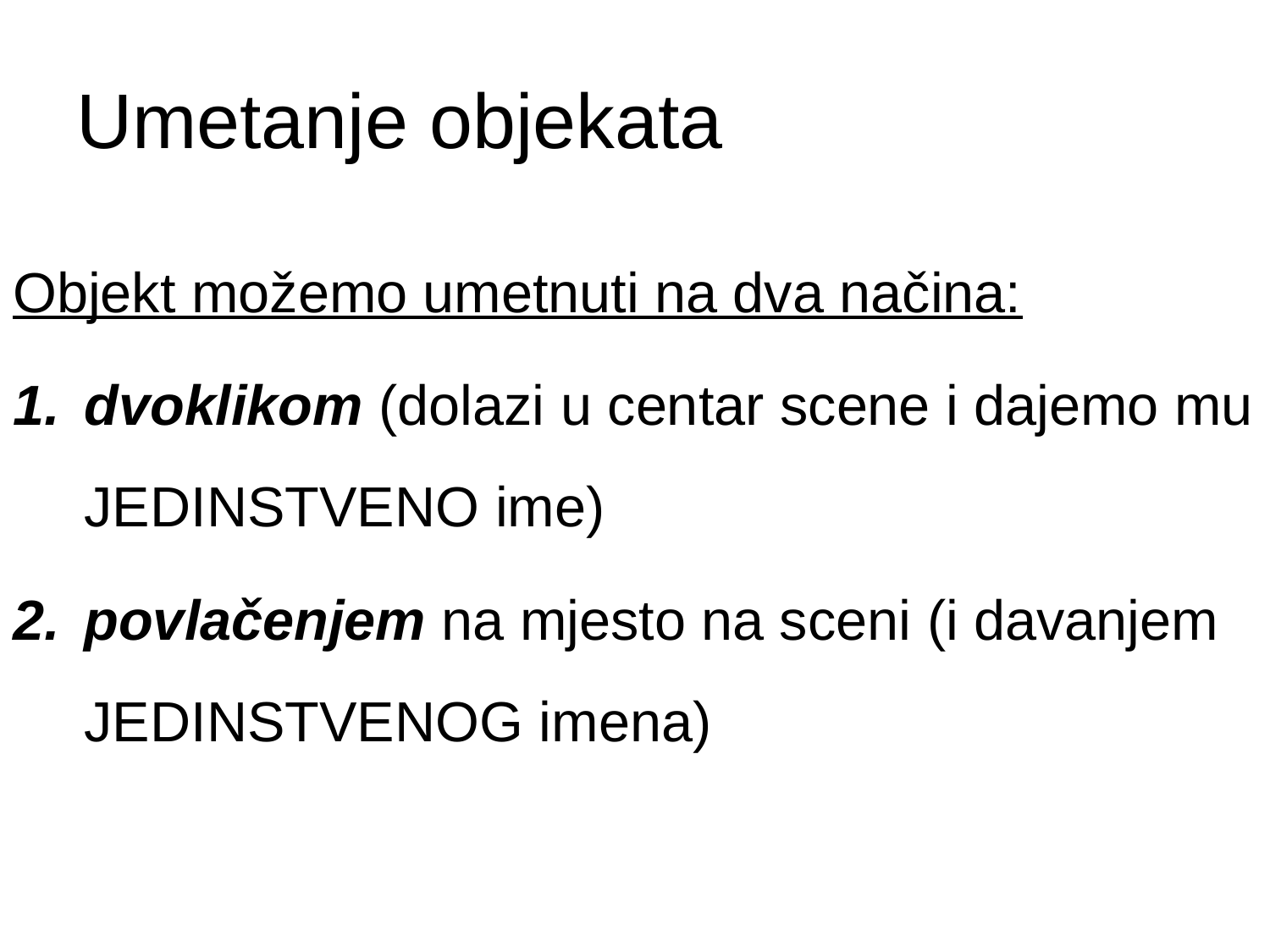

# Umetanje objekata
Objekt možemo umetnuti na dva načina:
dvoklikom (dolazi u centar scene i dajemo mu JEDINSTVENO ime)
povlačenjem na mjesto na sceni (i davanjem JEDINSTVENOG imena)